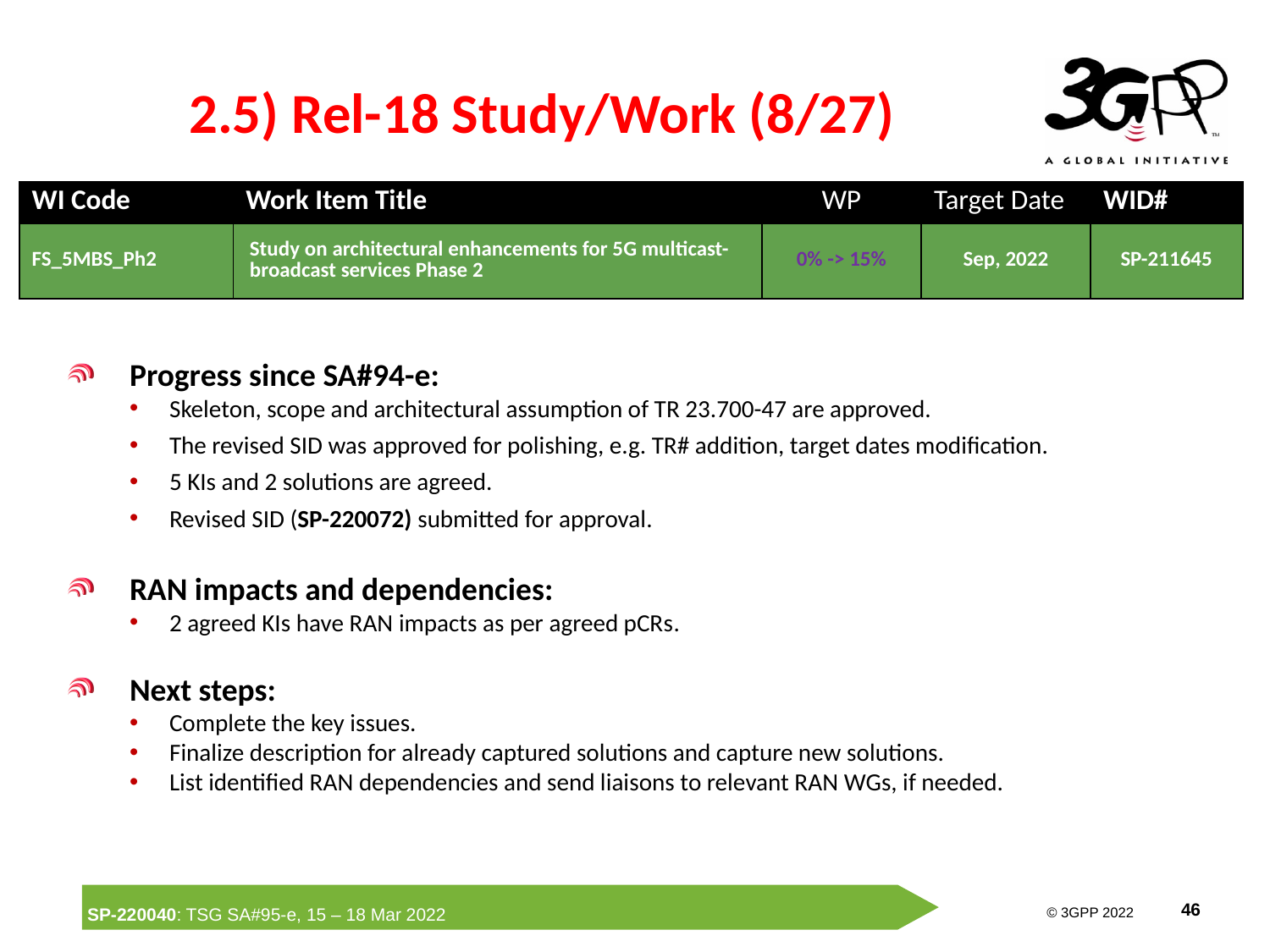

# 2.5) Rel-18 Study/Work (8/27)
| WI Code | Work Item Title | WP | Target Date | WID# |
| --- | --- | --- | --- | --- |
| FS\_5MBS\_Ph2 | Study on architectural enhancements for 5G multicast-broadcast services Phase 2 | 0% -> 15% | Sep, 2022 | SP-211645 |
Progress since SA#94-e:
Skeleton, scope and architectural assumption of TR 23.700-47 are approved.
The revised SID was approved for polishing, e.g. TR# addition, target dates modification.
5 KIs and 2 solutions are agreed.
Revised SID (SP-220072) submitted for approval.

RAN impacts and dependencies:
2 agreed KIs have RAN impacts as per agreed pCRs.

Next steps:
Complete the key issues.
Finalize description for already captured solutions and capture new solutions.
List identified RAN dependencies and send liaisons to relevant RAN WGs, if needed.